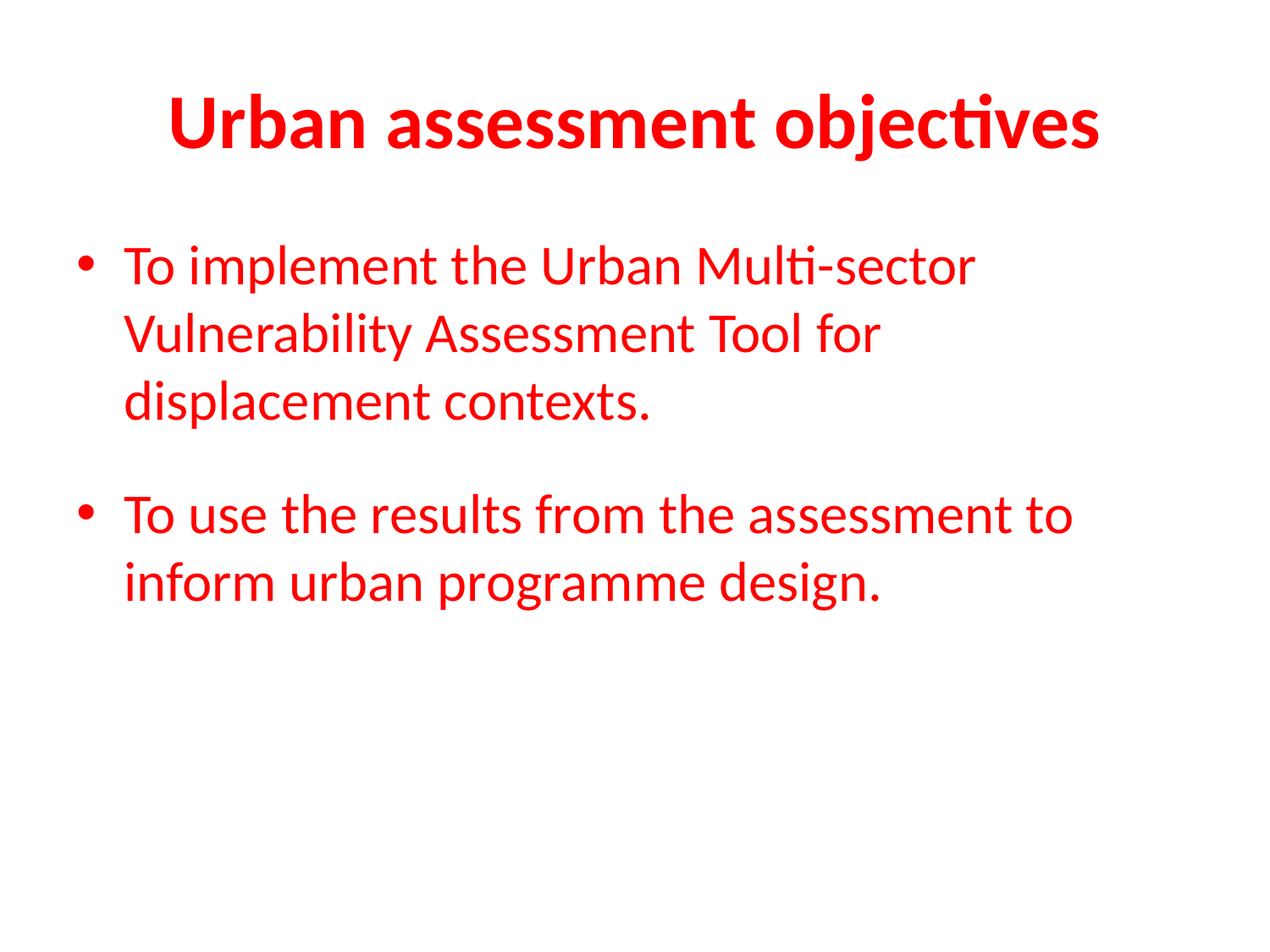

# Urban assessment objectives
To implement the Urban Multi-sector Vulnerability Assessment Tool for displacement contexts.

To use the results from the assessment to inform urban programme design.